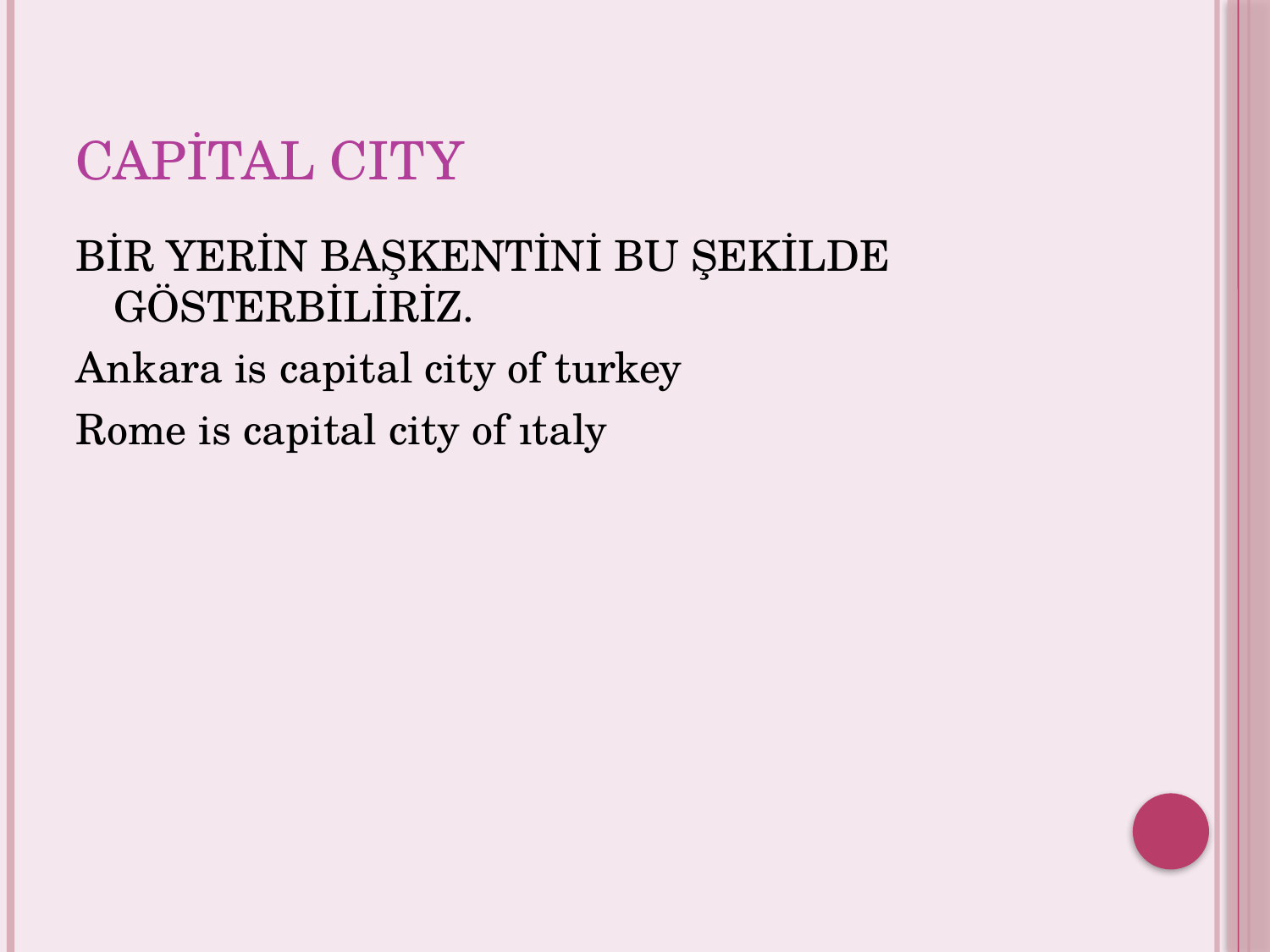

# Capital Cıty
BİR YERİN BAŞKENTİNİ BU ŞEKİLDE GÖSTERBİLİRİZ.
Ankara is capital city of turkey
Rome is capital city of ıtaly